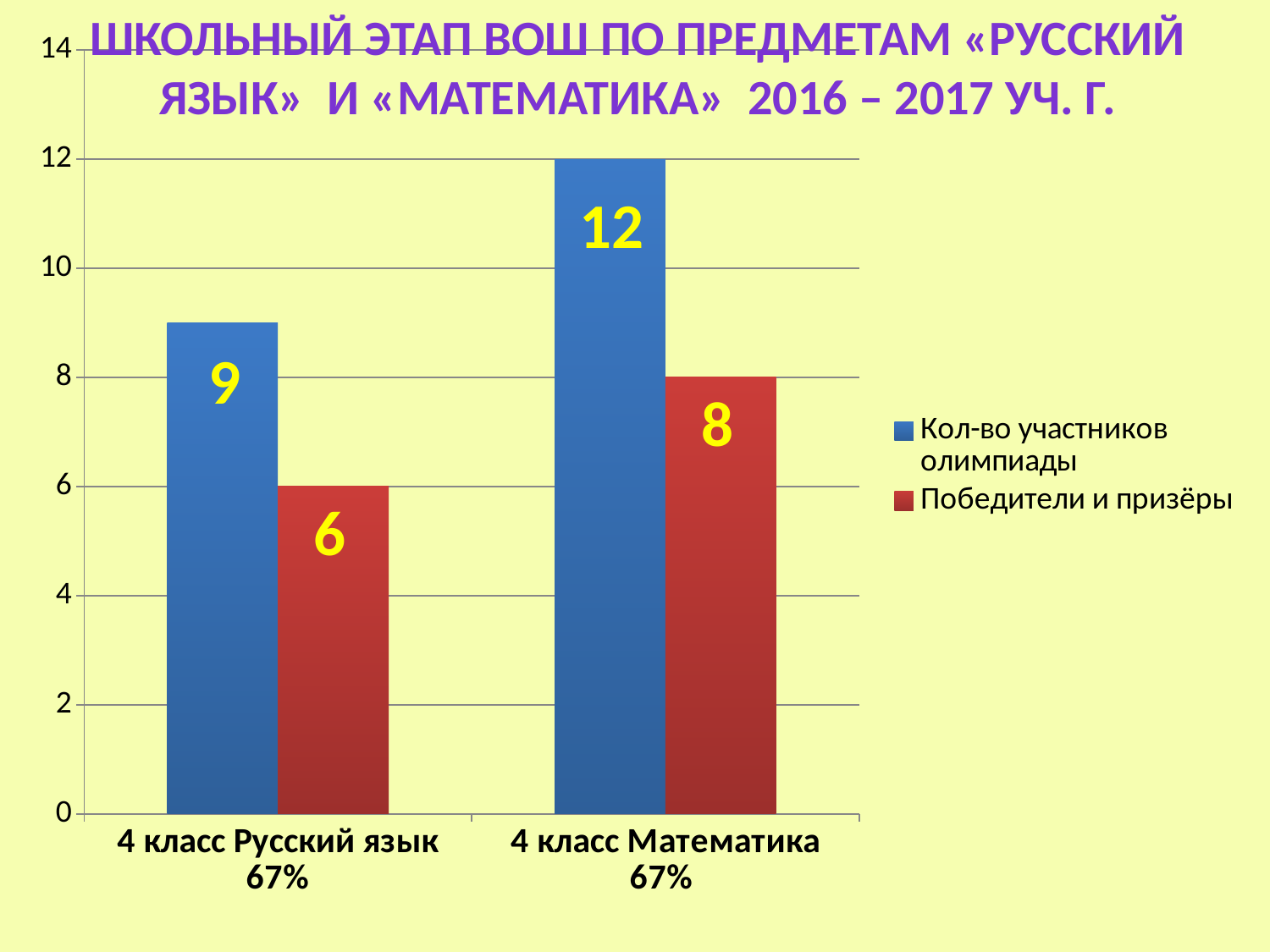

Школьный этап ВОШ по предметам «Русский язык»  и «математика»  2016 – 2017 уч. г.

### Chart

| Category | Кол-во участников олимпиады | Победители и призёры |
|---|---|---|
| 4 класс Русский язык 67% | 9.0 | 6.0 |
| 4 класс Математика 67%  | 12.0 | 8.0 |